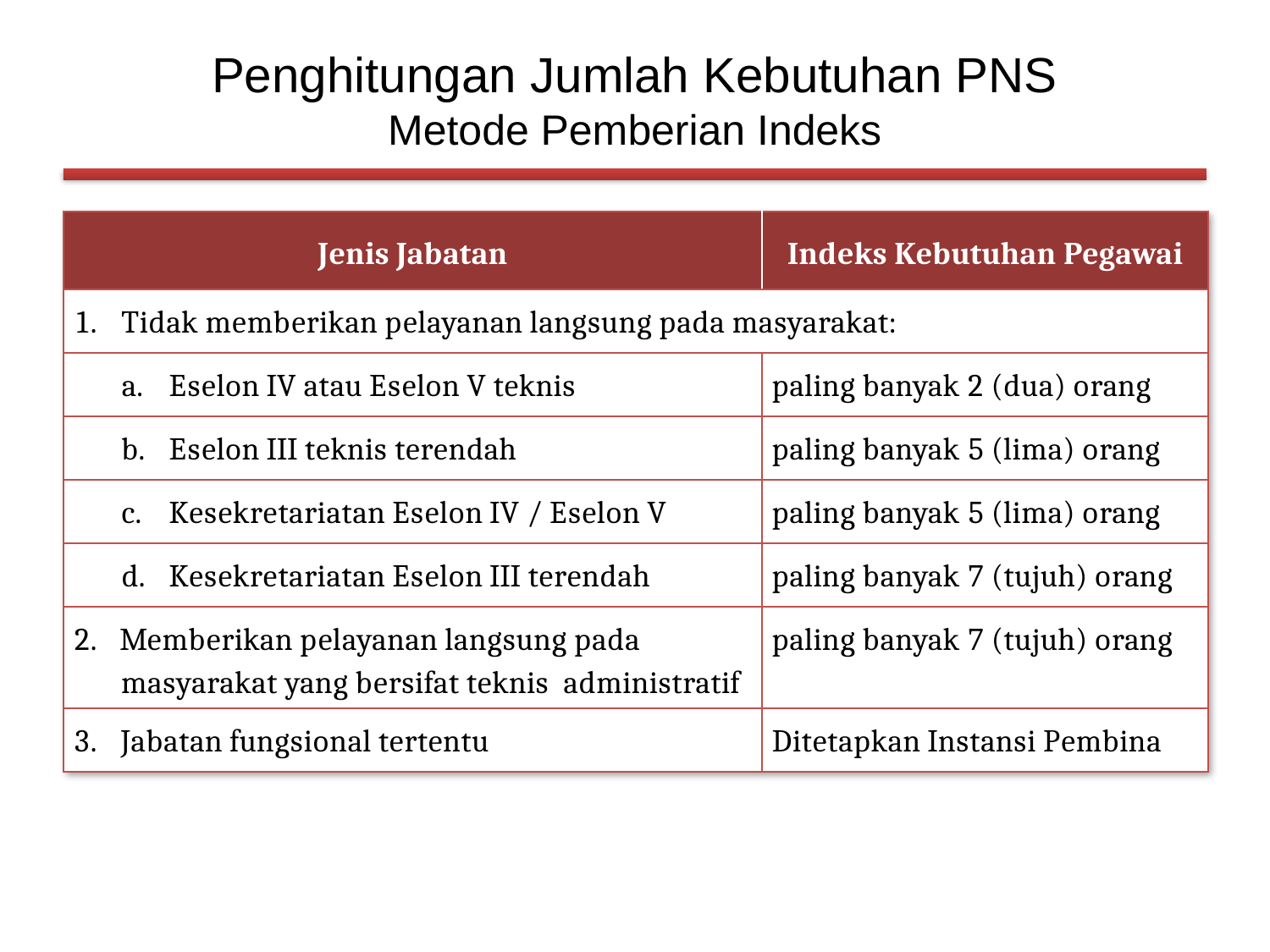

# Penghitungan Jumlah Kebutuhan PNS Metode Pemberian Indeks

| Jenis Jabatan | Indeks Kebutuhan Pegawai |
| --- | --- |
| Tidak memberikan pelayanan langsung pada masyarakat: |  |
| Eselon IV atau Eselon V teknis | paling banyak 2 (dua) orang |
| Eselon III teknis terendah | paling banyak 5 (lima) orang |
| Kesekretariatan Eselon IV / Eselon V | paling banyak 5 (lima) orang |
| Kesekretariatan Eselon III terendah | paling banyak 7 (tujuh) orang |
| Memberikan pelayanan langsung pada masyarakat yang bersifat teknis administratif | paling banyak 7 (tujuh) orang |
| Jabatan fungsional tertentu | Ditetapkan Instansi Pembina |